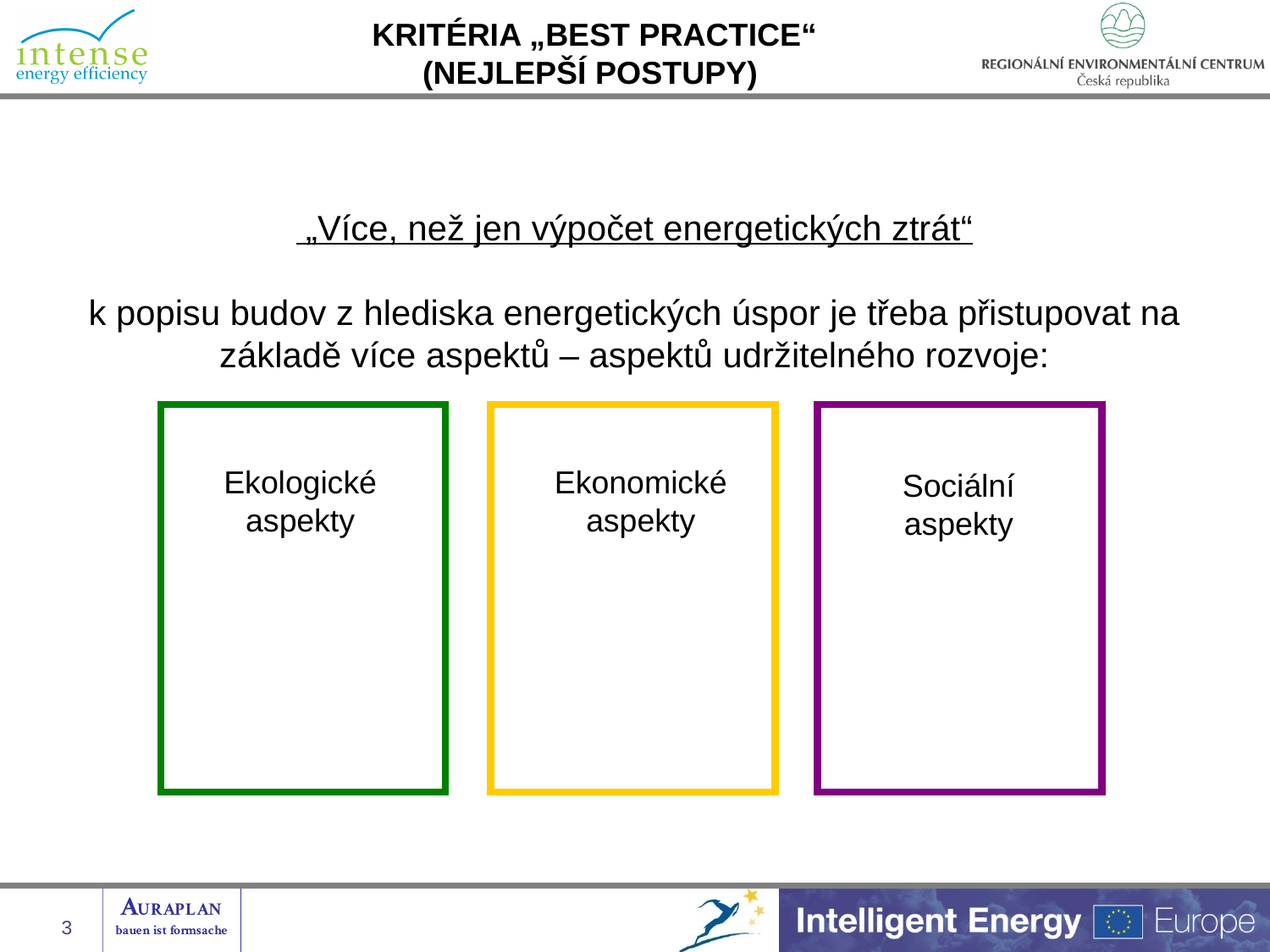

KRITÉRIA „BEST PRACTICE“
(NEJLEPŠÍ POSTUPY)
 „Více, než jen výpočet energetických ztrát“
k popisu budov z hlediska energetických úspor je třeba přistupovat na základě více aspektů – aspektů udržitelného rozvoje:

Ekologické aspekty
Ekonomické aspekty
Sociální aspekty
3